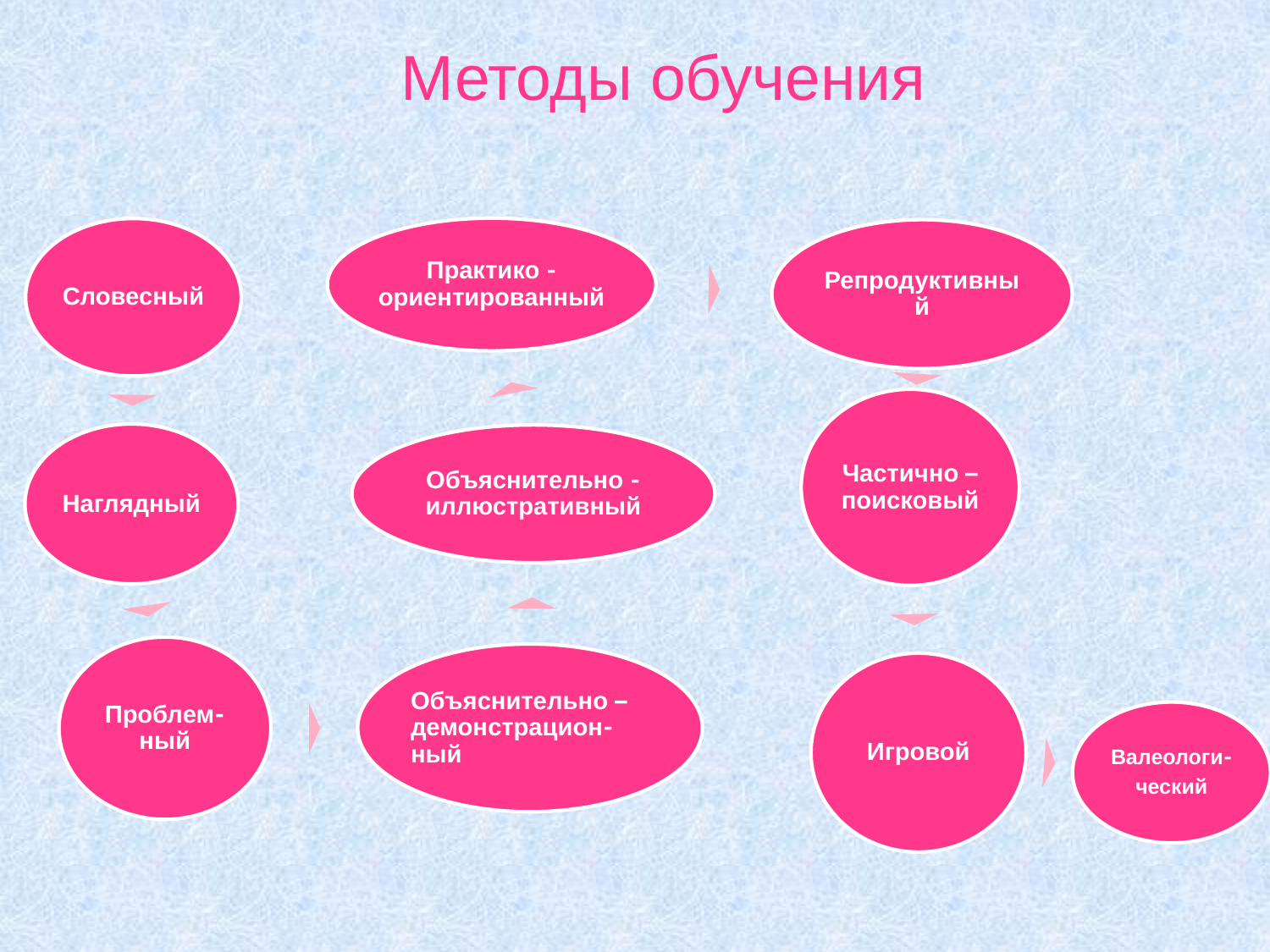

# Методы обучения

Словесный
Наглядный
Проблем-ный
Объяснительно – демонстрацион-ный
Объяснительно - иллюстративный
Практико - ориентированный
Репродуктивный
Частично – поисковый
Игровой
Валеологи-
ческий